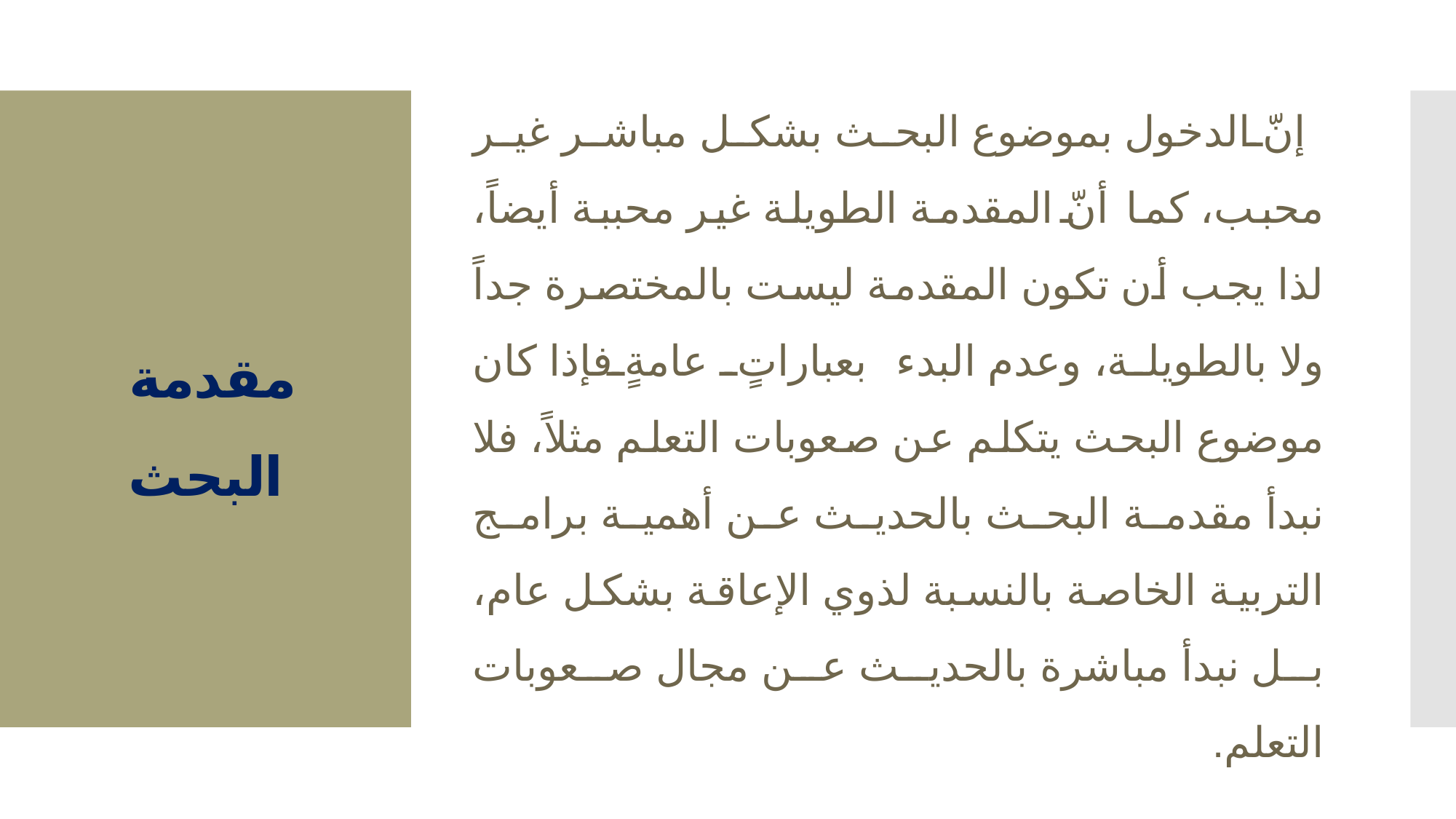

إنّ الدخول بموضوع البحث بشكل مباشر غير محبب، كما أنّ المقدمة الطويلة غير محببة أيضاً، لذا يجب أن تكون المقدمة ليست بالمختصرة جداً ولا بالطويلة، وعدم البدء بعباراتٍ عامةٍ فإذا كان موضوع البحث يتكلم عن صعوبات التعلم مثلاً، فلا نبدأ مقدمة البحث بالحديث عن أهمية برامج التربية الخاصة بالنسبة لذوي الإعاقة بشكل عام، بل نبدأ مباشرة بالحديث عن مجال صعوبات التعلم.
# مقدمة البحث